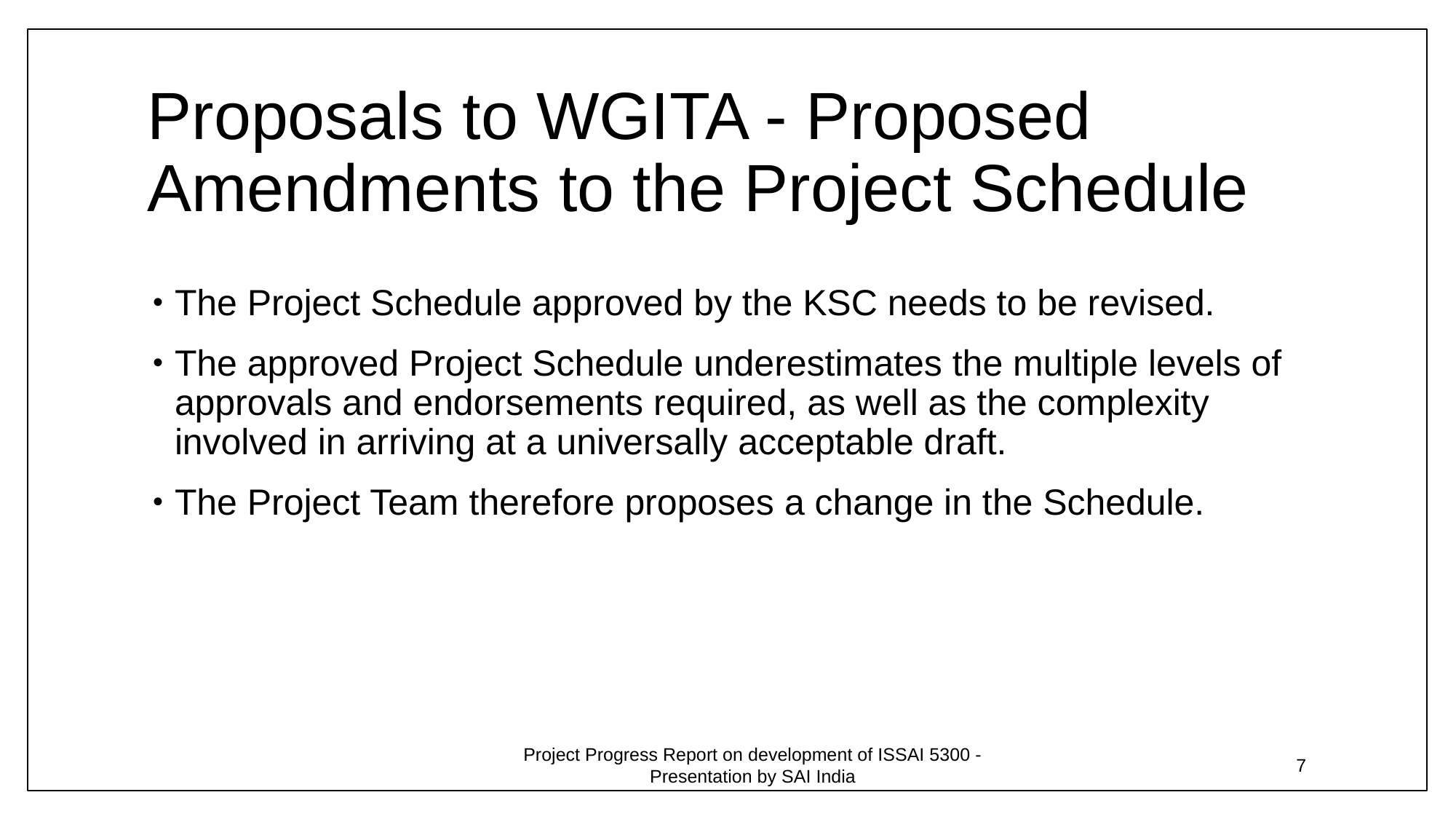

# Proposals to WGITA - Proposed Amendments to the Project Schedule
The Project Schedule approved by the KSC needs to be revised.
The approved Project Schedule underestimates the multiple levels of approvals and endorsements required, as well as the complexity involved in arriving at a universally acceptable draft.
The Project Team therefore proposes a change in the Schedule.

Project Progress Report on development of ISSAI 5300 - Presentation by SAI India
7